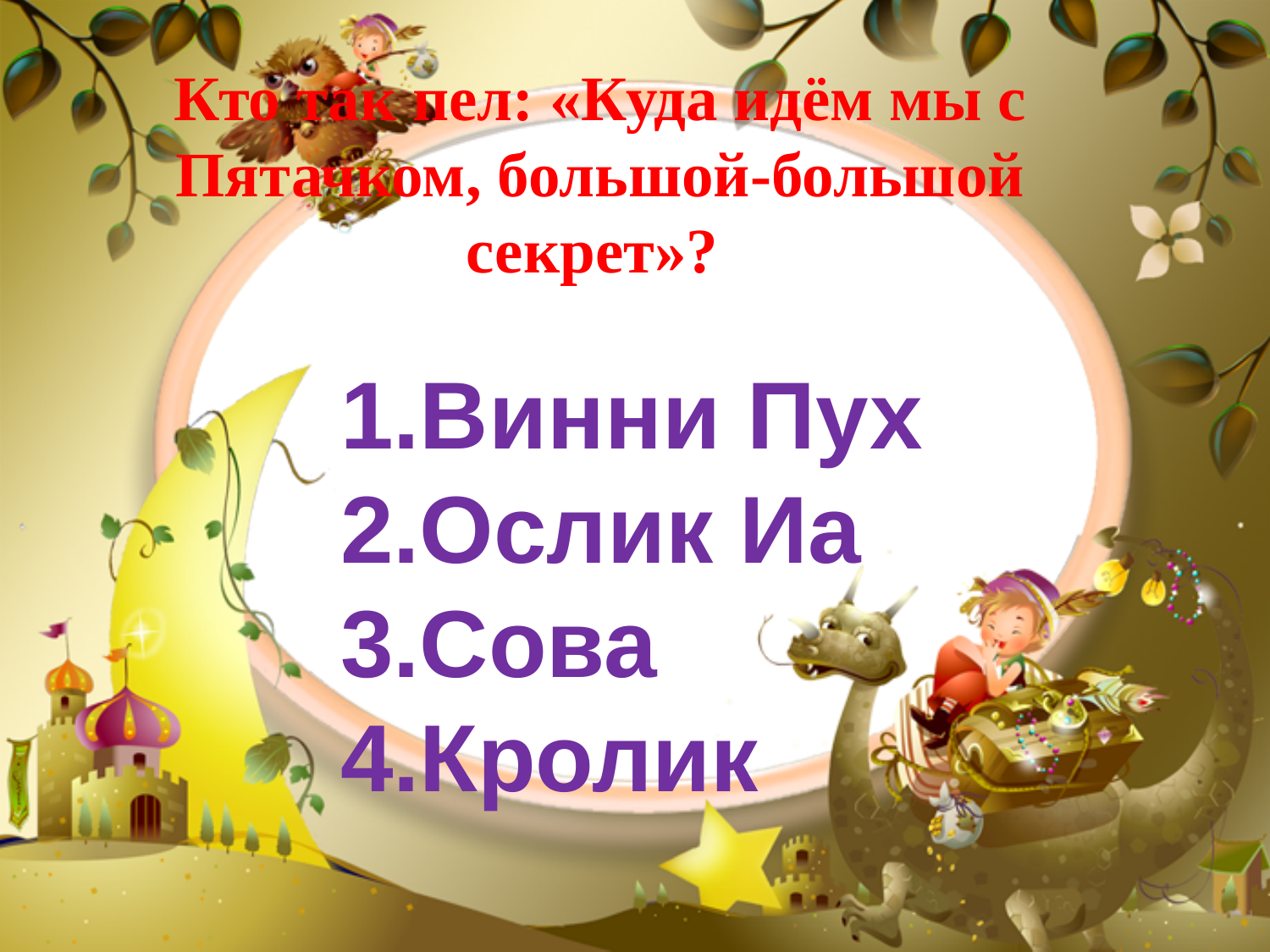

Кто так пел: «Куда идём мы с Пятачком, большой-большой секрет»?
Винни Пух
Ослик Иа
Сова
Кролик